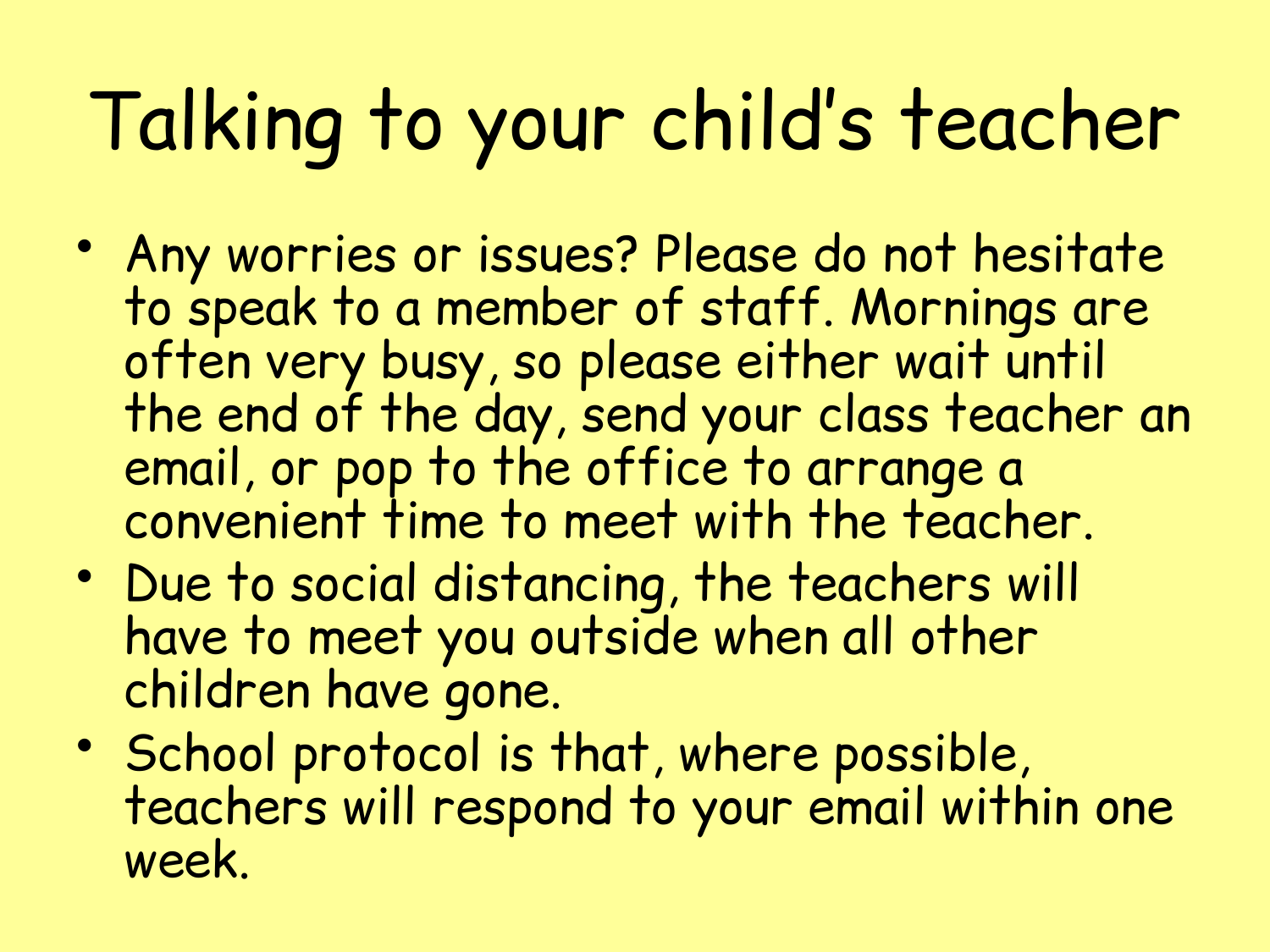

# Talking to your child’s teacher
Any worries or issues? Please do not hesitate to speak to a member of staff. Mornings are often very busy, so please either wait until the end of the day, send your class teacher an email, or pop to the office to arrange a convenient time to meet with the teacher.
Due to social distancing, the teachers will have to meet you outside when all other children have gone.
School protocol is that, where possible, teachers will respond to your email within one week.